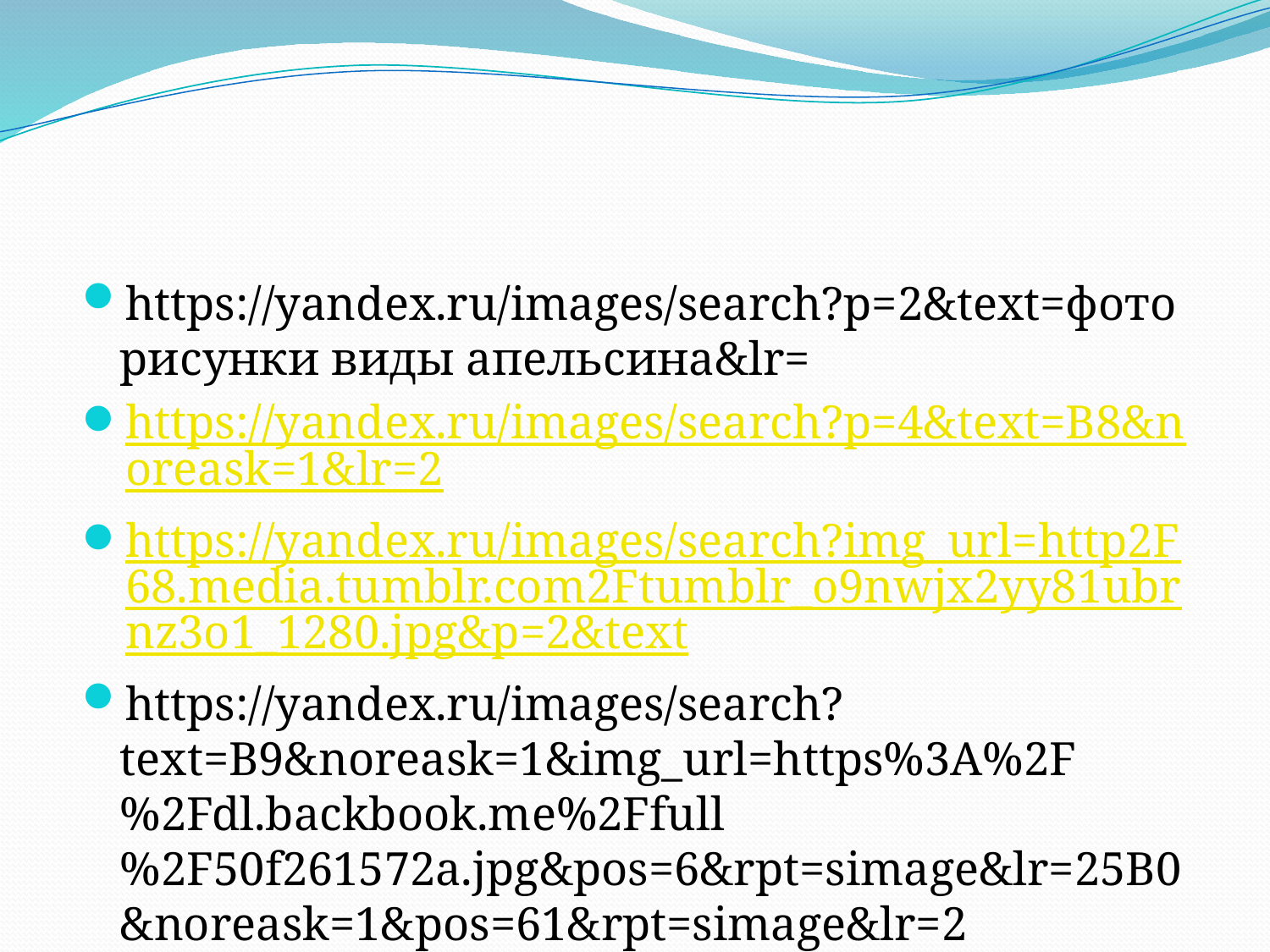

#
https://yandex.ru/images/search?p=2&text=фото рисунки виды апельсина&lr=
https://yandex.ru/images/search?p=4&text=B8&noreask=1&lr=2
https://yandex.ru/images/search?img_url=http2F68.media.tumblr.com2Ftumblr_o9nwjx2yy81ubrnz3o1_1280.jpg&p=2&text
https://yandex.ru/images/search?text=B9&noreask=1&img_url=https%3A%2F%2Fdl.backbook.me%2Ffull%2F50f261572a.jpg&pos=6&rpt=simage&lr=25B0&noreask=1&pos=61&rpt=simage&lr=2